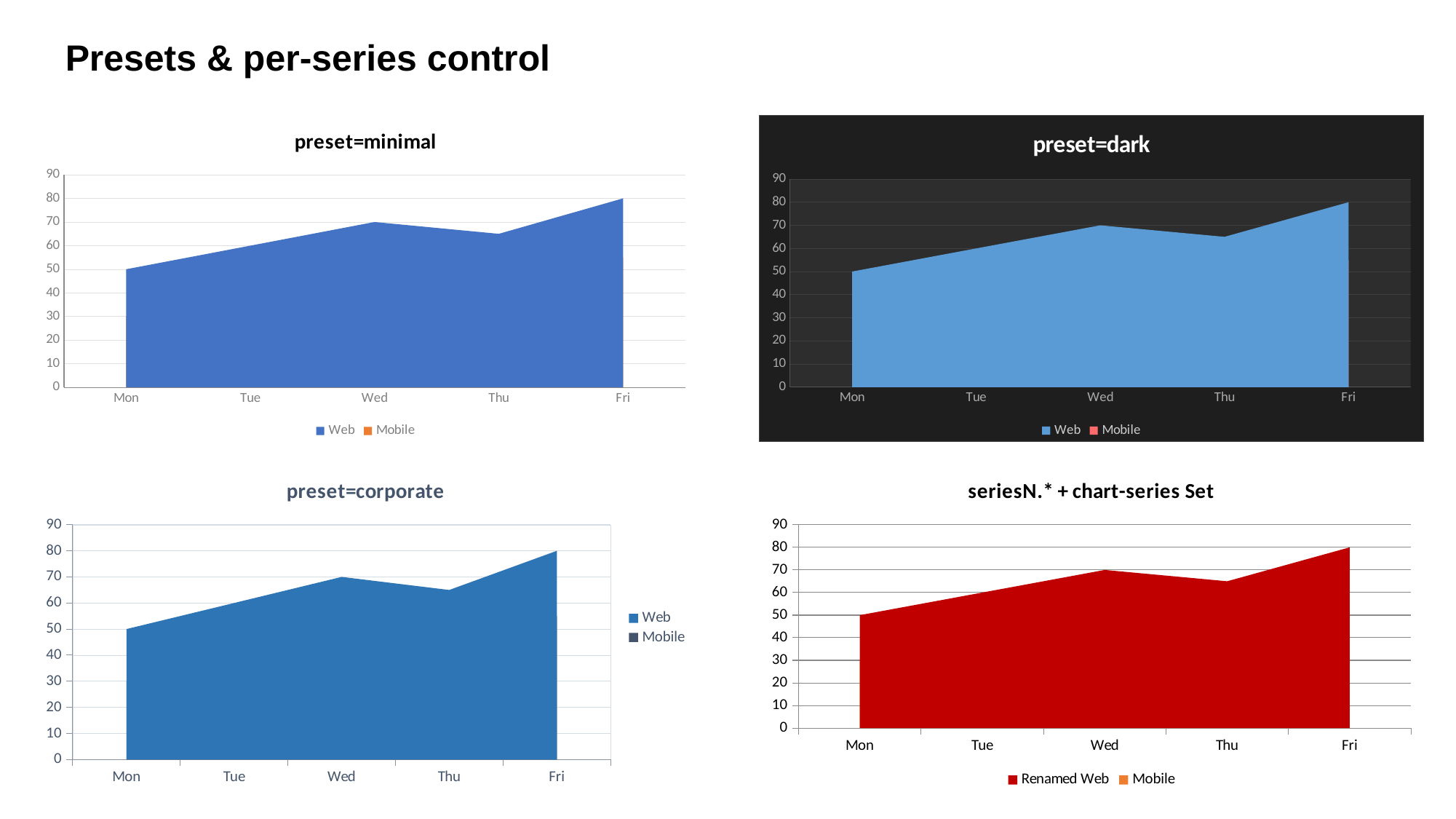

Presets & per-series control

### Chart: preset=minimal

| Category |  |  |
|---|---|---|
| Mon | 50.0 | 30.0 |
| Tue | 60.0 | 35.0 |
| Wed | 70.0 | 42.0 |
| Thu | 65.0 | 48.0 |
| Fri | 80.0 | 55.0 |

### Chart: preset=dark

| Category |  |  |
|---|---|---|
| Mon | 50.0 | 30.0 |
| Tue | 60.0 | 35.0 |
| Wed | 70.0 | 42.0 |
| Thu | 65.0 | 48.0 |
| Fri | 80.0 | 55.0 |

### Chart: preset=corporate

| Category |  |  |
|---|---|---|
| Mon | 50.0 | 30.0 |
| Tue | 60.0 | 35.0 |
| Wed | 70.0 | 42.0 |
| Thu | 65.0 | 48.0 |
| Fri | 80.0 | 55.0 |

### Chart: seriesN.* + chart-series Set

| Category |  |  |
|---|---|---|
| Mon | 50.0 | 30.0 |
| Tue | 60.0 | 35.0 |
| Wed | 70.0 | 42.0 |
| Thu | 65.0 | 48.0 |
| Fri | 80.0 | 55.0 |